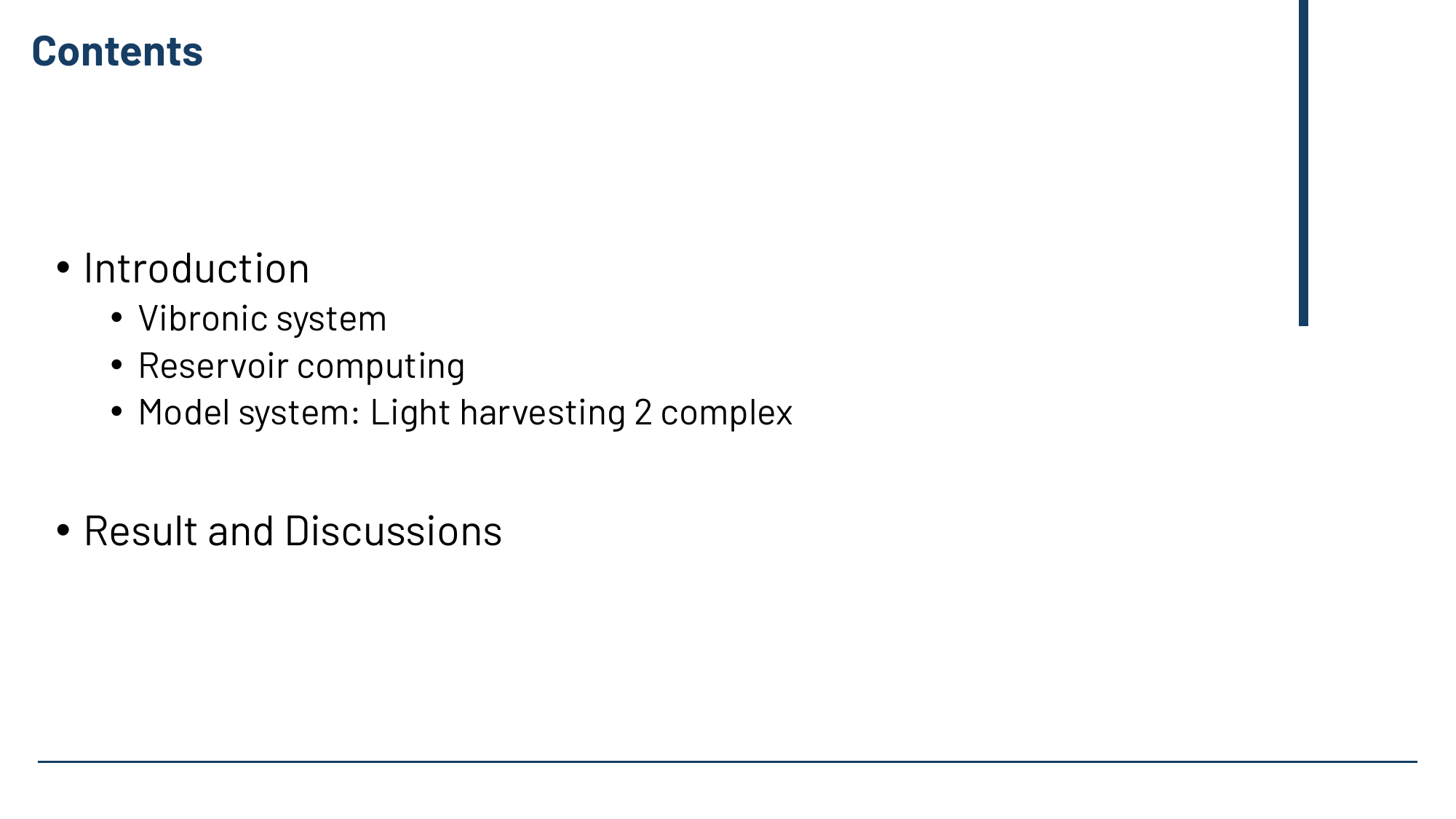

Contents

Introduction
Vibronic system
Reservoir computing
Model system: Light harvesting 2 complex

Result and Discussions